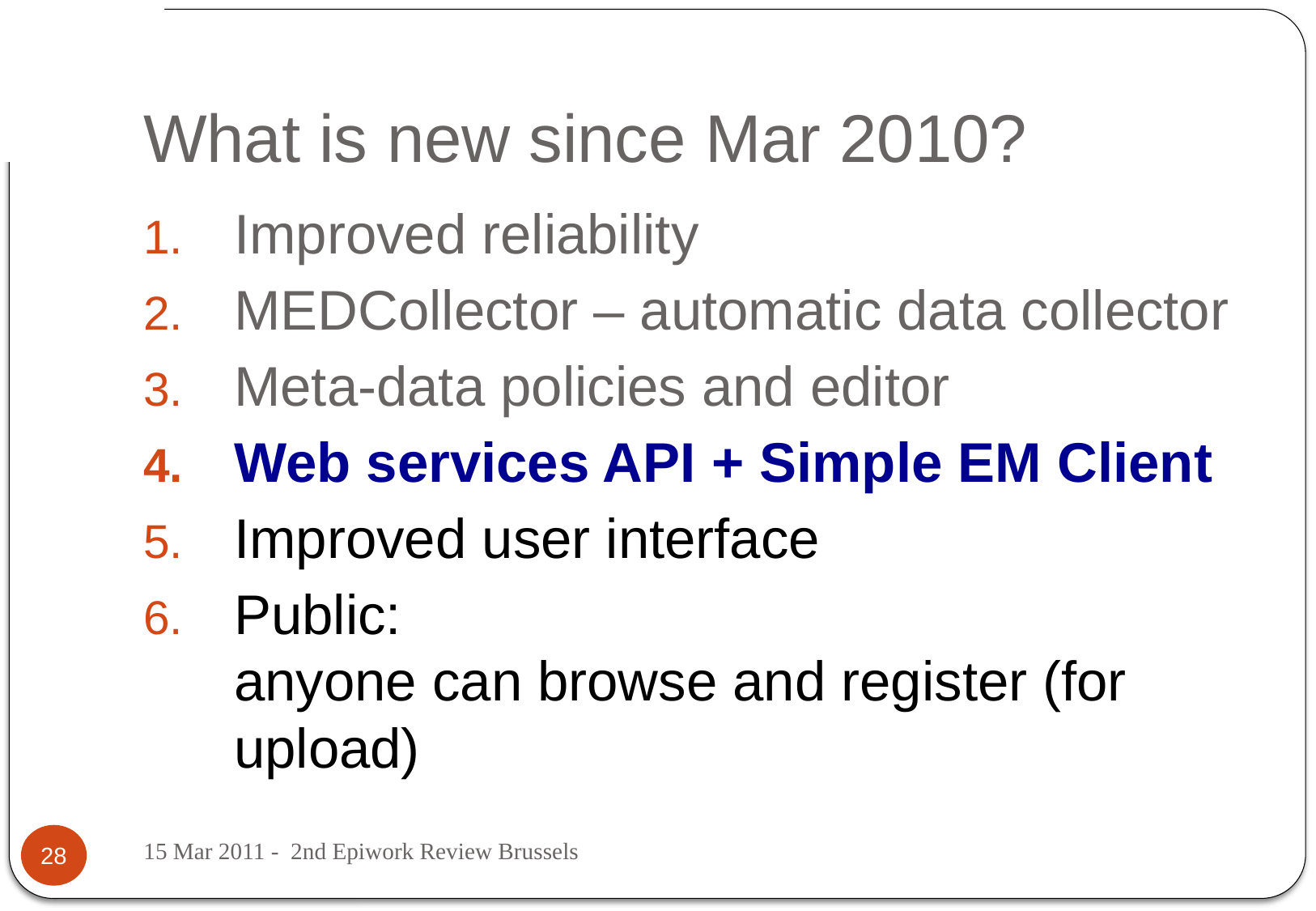

# What is new since Mar 2010?
Improved reliability
MEDCollector – automatic data collector
Meta-data policies and editor
Web services API + Simple EM Client
Improved user interface
Public:
anyone can browse and register (for upload)

15 Mar 2011 -  2nd Epiwork Review Brussels
28